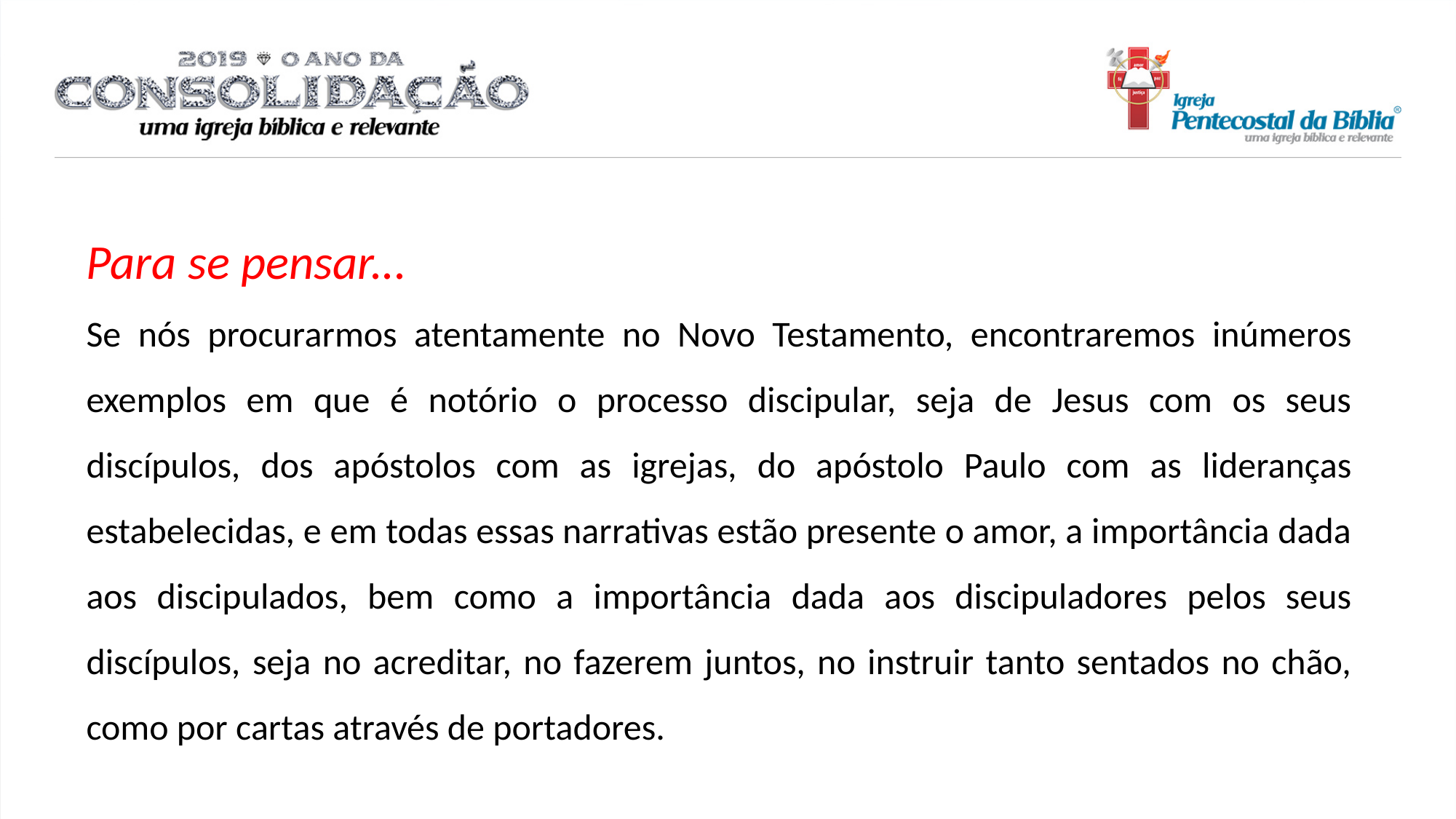

Para se pensar...
Se nós procurarmos atentamente no Novo Testamento, encontraremos inúmeros exemplos em que é notório o processo discipular, seja de Jesus com os seus discípulos, dos apóstolos com as igrejas, do apóstolo Paulo com as lideranças estabelecidas, e em todas essas narrativas estão presente o amor, a importância dada aos discipulados, bem como a importância dada aos discipuladores pelos seus discípulos, seja no acreditar, no fazerem juntos, no instruir tanto sentados no chão, como por cartas através de portadores.